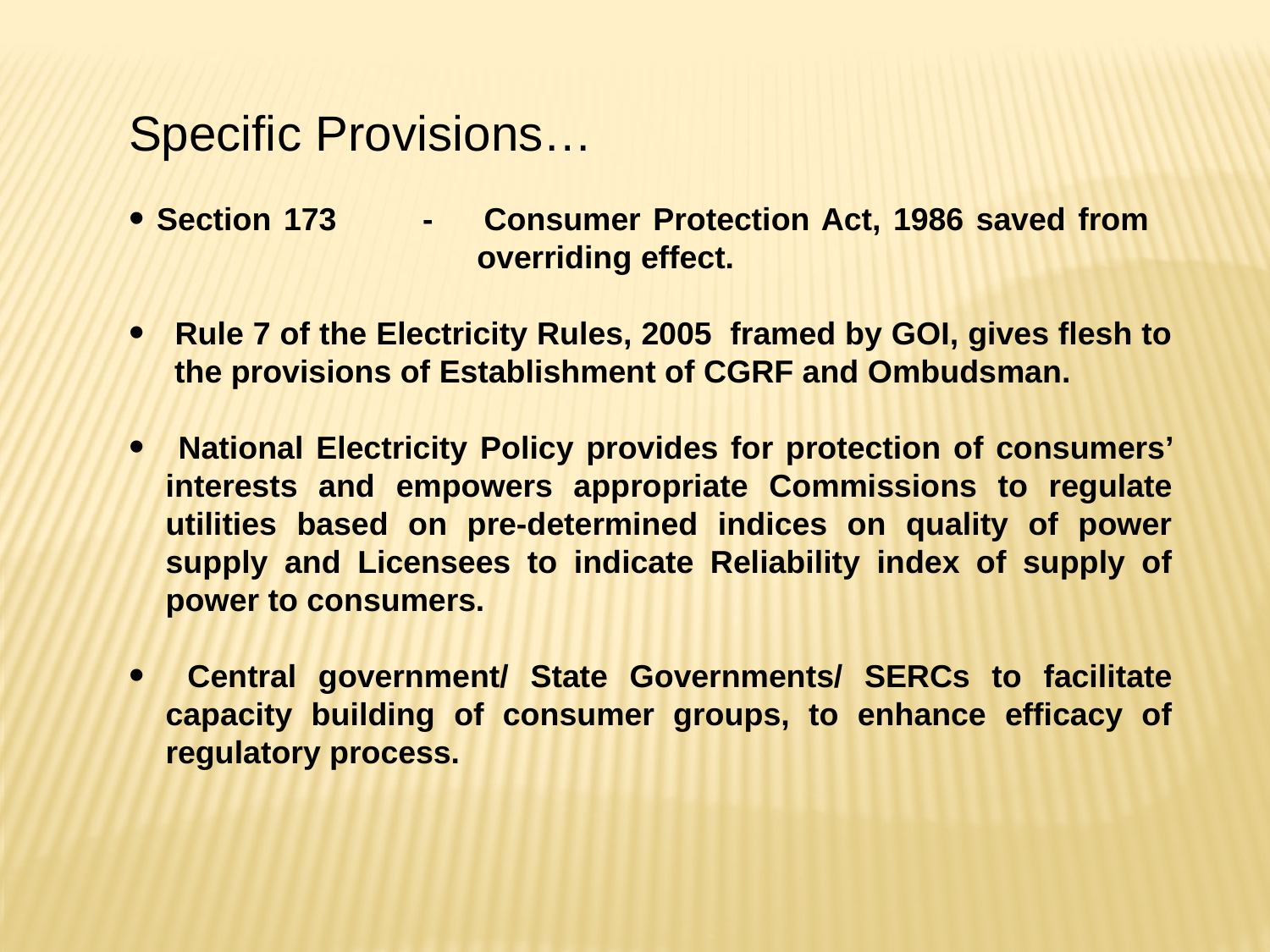

Specific Provisions…

 Section 173	-	Consumer Protection Act, 1986 saved from 			overriding effect.

 Rule 7 of the Electricity Rules, 2005  framed by GOI, gives flesh to  the provisions of Establishment of CGRF and Ombudsman.

 National Electricity Policy provides for protection of consumers’ interests and empowers appropriate Commissions to regulate utilities based on pre-determined indices on quality of power supply and Licensees to indicate Reliability index of supply of power to consumers.

 Central government/ State Governments/ SERCs to facilitate capacity building of consumer groups, to enhance efficacy of regulatory process.